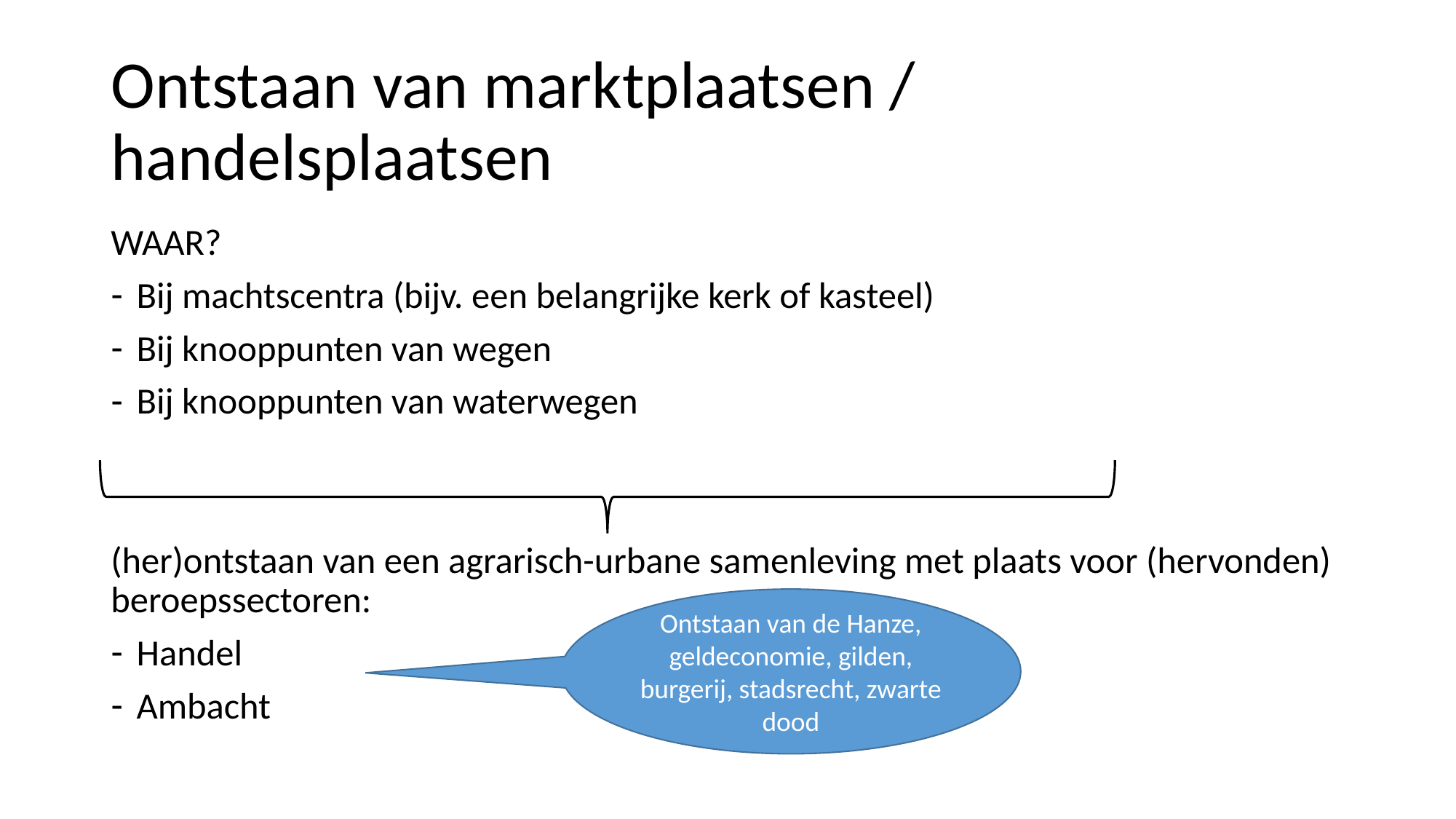

# Ontstaan van marktplaatsen / handelsplaatsen
WAAR?
Bij machtscentra (bijv. een belangrijke kerk of kasteel)
Bij knooppunten van wegen
Bij knooppunten van waterwegen

(her)ontstaan van een agrarisch-urbane samenleving met plaats voor (hervonden) beroepssectoren:
Handel
Ambacht

Ontstaan van de Hanze, geldeconomie, gilden, burgerij, stadsrecht, zwarte dood